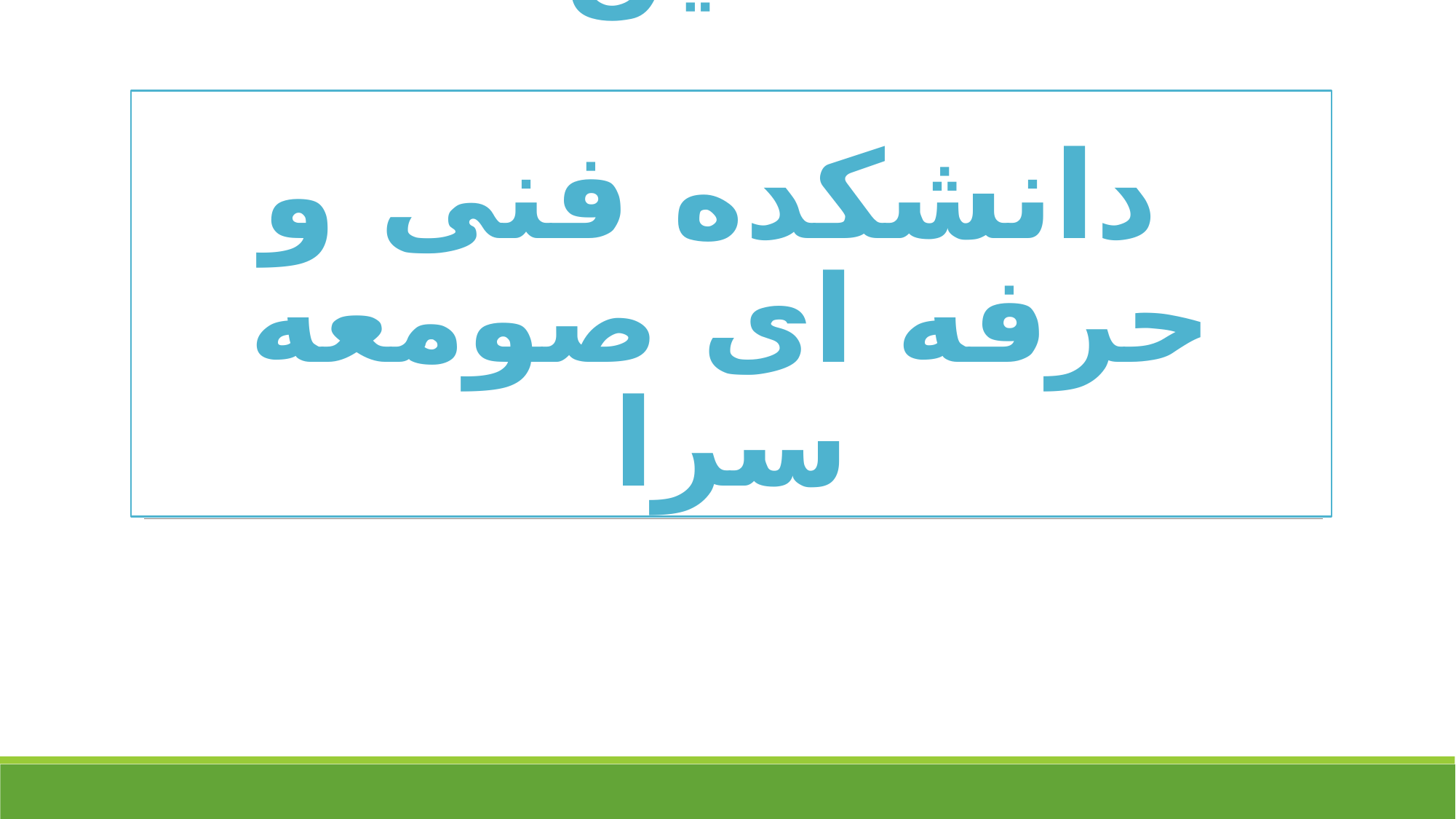

# راهنمای ثبت نام آنلاین دانشکده فنی و حرفه ای صومعه سرا